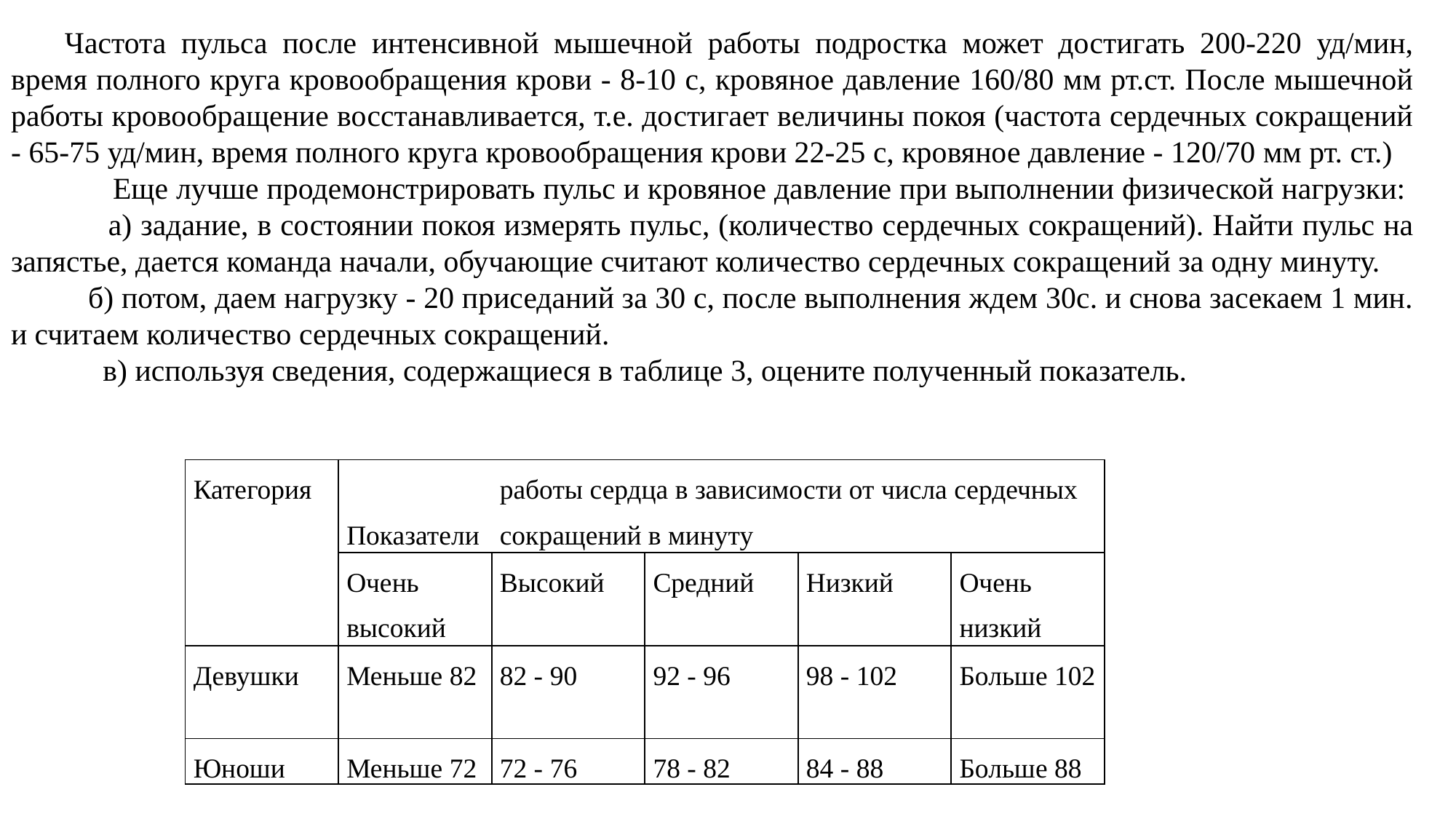

Частота пульса после интенсивной мышечной работы подростка может достигать 200-220 уд/мин, время полного круга кровообращения крови - 8-10 с, кровяное давление 160/80 мм рт.ст. После мышечной работы кровообращение восстанавливается, т.е. достигает величины покоя (частота сердечных сокращений - 65-75 уд/мин, время полного круга кровообращения крови 22-25 с, кровяное давление - 120/70 мм рт. ст.)
      Еще лучше продемонстрировать пульс и кровяное давление при выполнении физической нагрузки:
     а) задание, в состоянии покоя измерять пульс, (количество сердечных сокращений). Найти пульс на запястье, дается команда начали, обучающие считают количество сердечных сокращений за одну минуту.
   б) потом, даем нагрузку - 20 приседаний за 30 с, после выполнения ждем 30с. и снова засекаем 1 мин. и считаем количество сердечных сокращений.
     в) используя сведения, содержащиеся в таблице 3, оцените полученный показатель.
| Категория | Показатели | работы сердца в зависимости от числа сердечных сокращений в минуту |  |  |  |
| --- | --- | --- | --- | --- | --- |
|  | Очень высокий | Высокий | Средний | Низкий | Очень низкий |
| Девушки | Меньше 82 | 82 - 90 | 92 - 96 | 98 - 102 | Больше 102 |
| Юноши | Меньше 72 | 72 - 76 | 78 - 82 | 84 - 88 | Больше 88 |